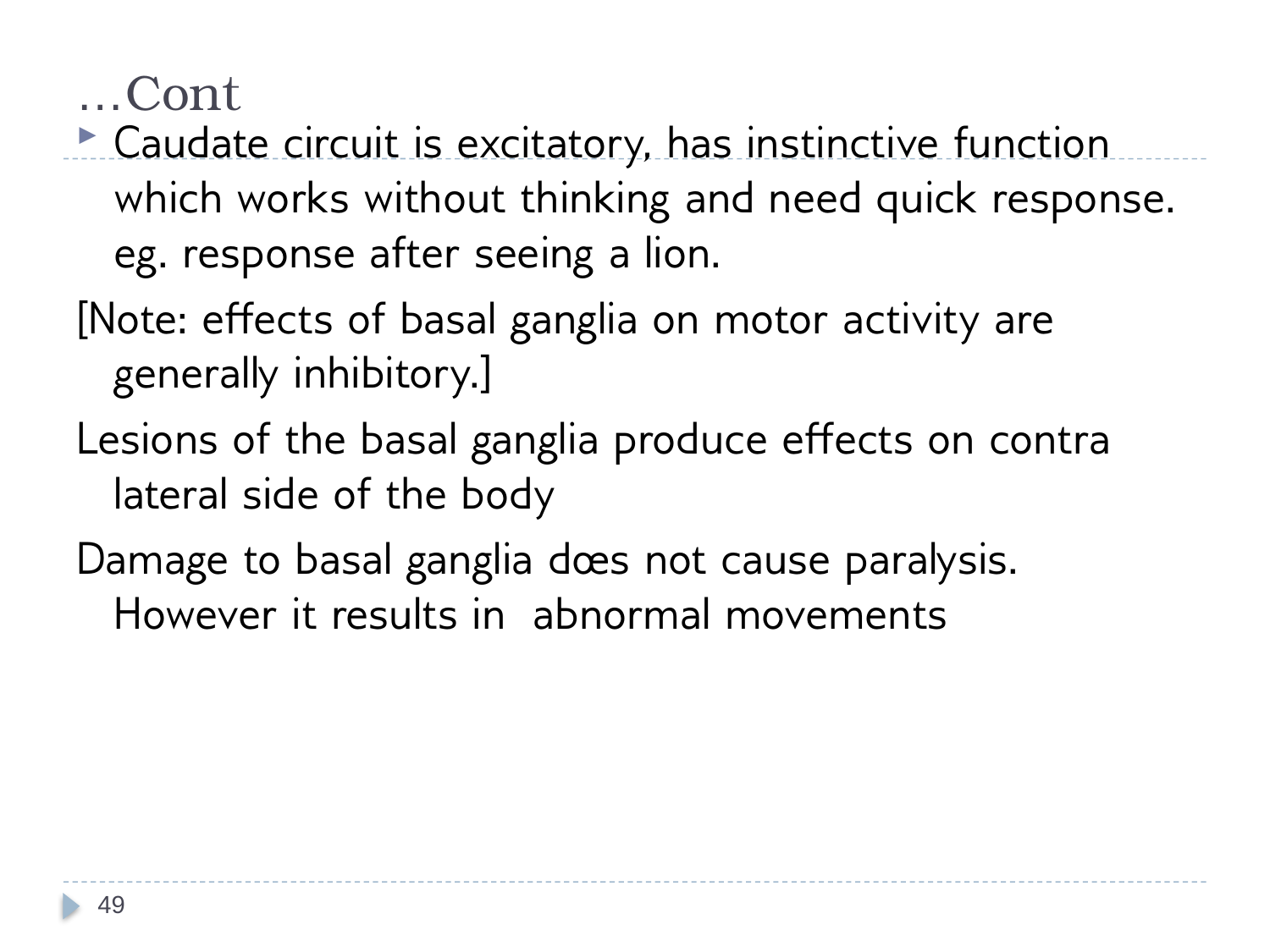

# Cont…
Caudate circuit is excitatory, has instinctive function which works without thinking and need quick response. eg. response after seeing a lion.
[Note: effects of basal ganglia on motor activity are generally inhibitory.]
Lesions of the basal ganglia produce effects on contra lateral side of the body
Damage to basal ganglia does not cause paralysis. However it results in  abnormal movements

49